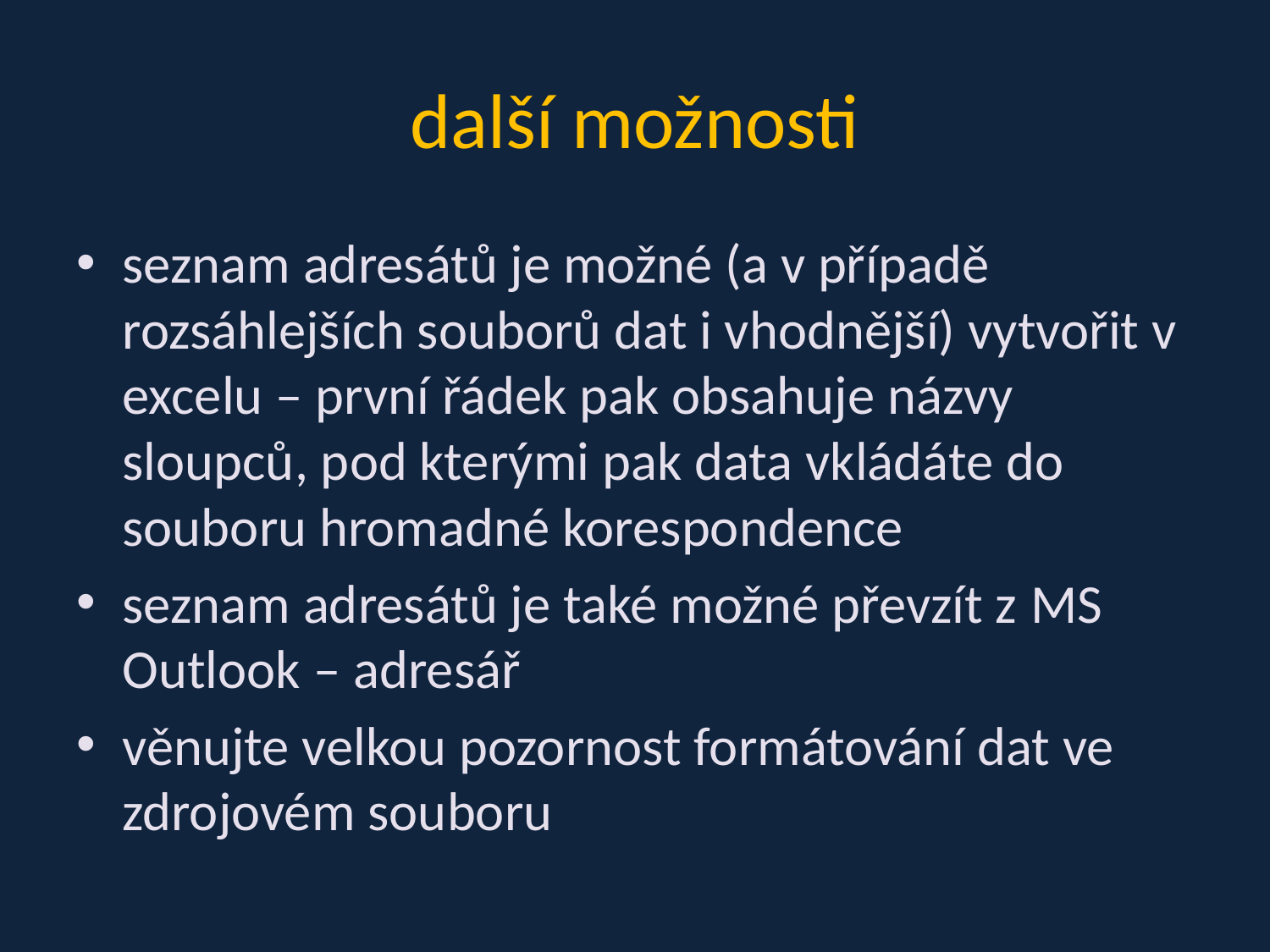

# další možnosti
seznam adresátů je možné (a v případě rozsáhlejších souborů dat i vhodnější) vytvořit v excelu – první řádek pak obsahuje názvy sloupců, pod kterými pak data vkládáte do souboru hromadné korespondence
seznam adresátů je také možné převzít z MS Outlook – adresář
věnujte velkou pozornost formátování dat ve zdrojovém souboru